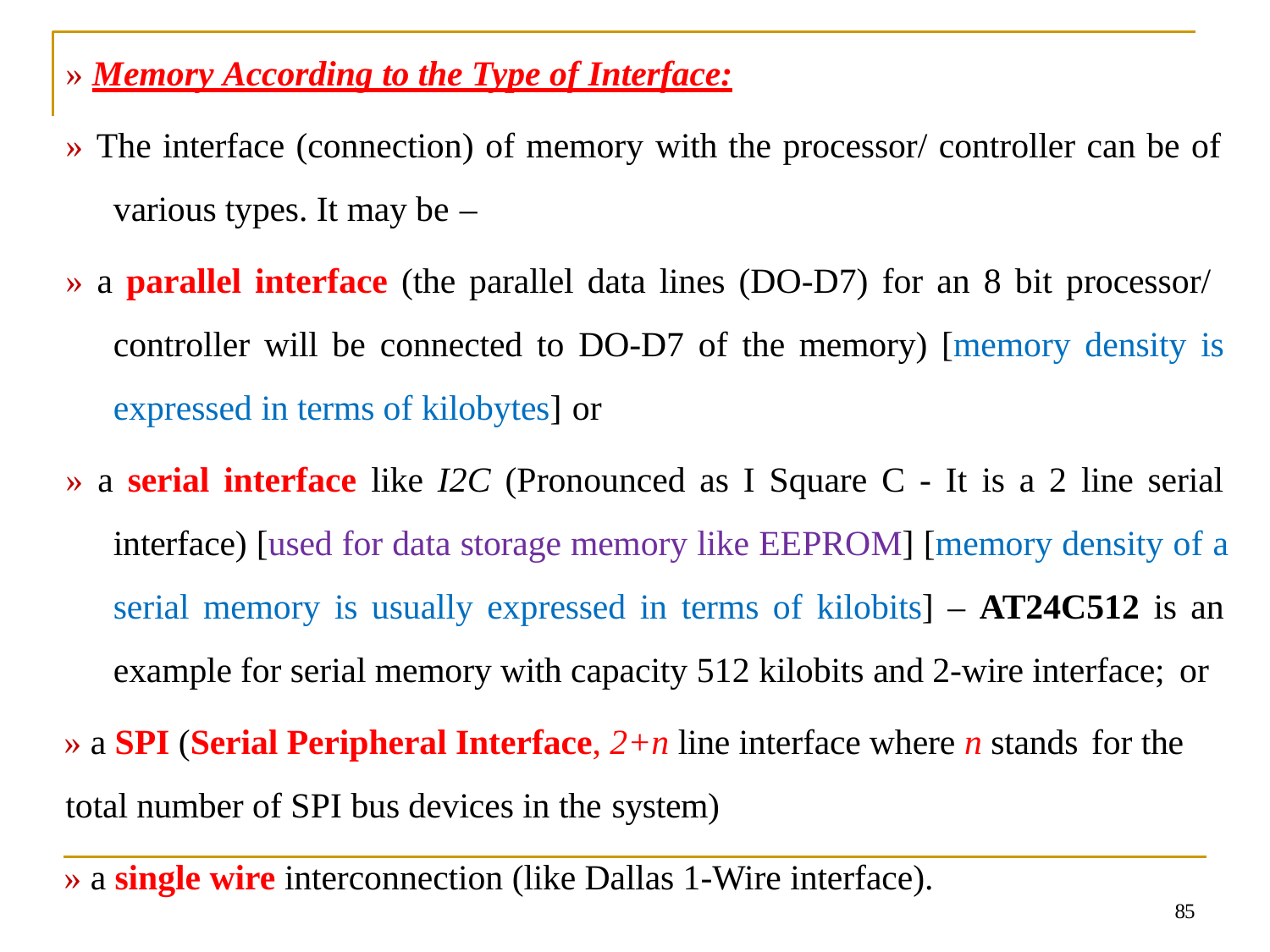

» Memory According to the Type of Interface:
» The interface (connection) of memory with the processor/ controller can be of
various types. It may be –
» a parallel interface (the parallel data lines (DO-D7) for an 8 bit processor/   controller will be connected to DO-D7 of the memory) [memory density is  expressed in terms of kilobytes] or
» a serial interface like I2C (Pronounced as I Square C - It is a 2 line serial  interface) [used for data storage memory like EEPROM] [memory density of a  serial memory is usually expressed in terms of kilobits] – AT24C512 is an  example for serial memory with capacity 512 kilobits and 2-wire interface; or
» a SPI (Serial Peripheral Interface, 2+n line interface where n stands for the
total number of SPI bus devices in the system)
» a single wire interconnection (like Dallas 1-Wire interface).
85